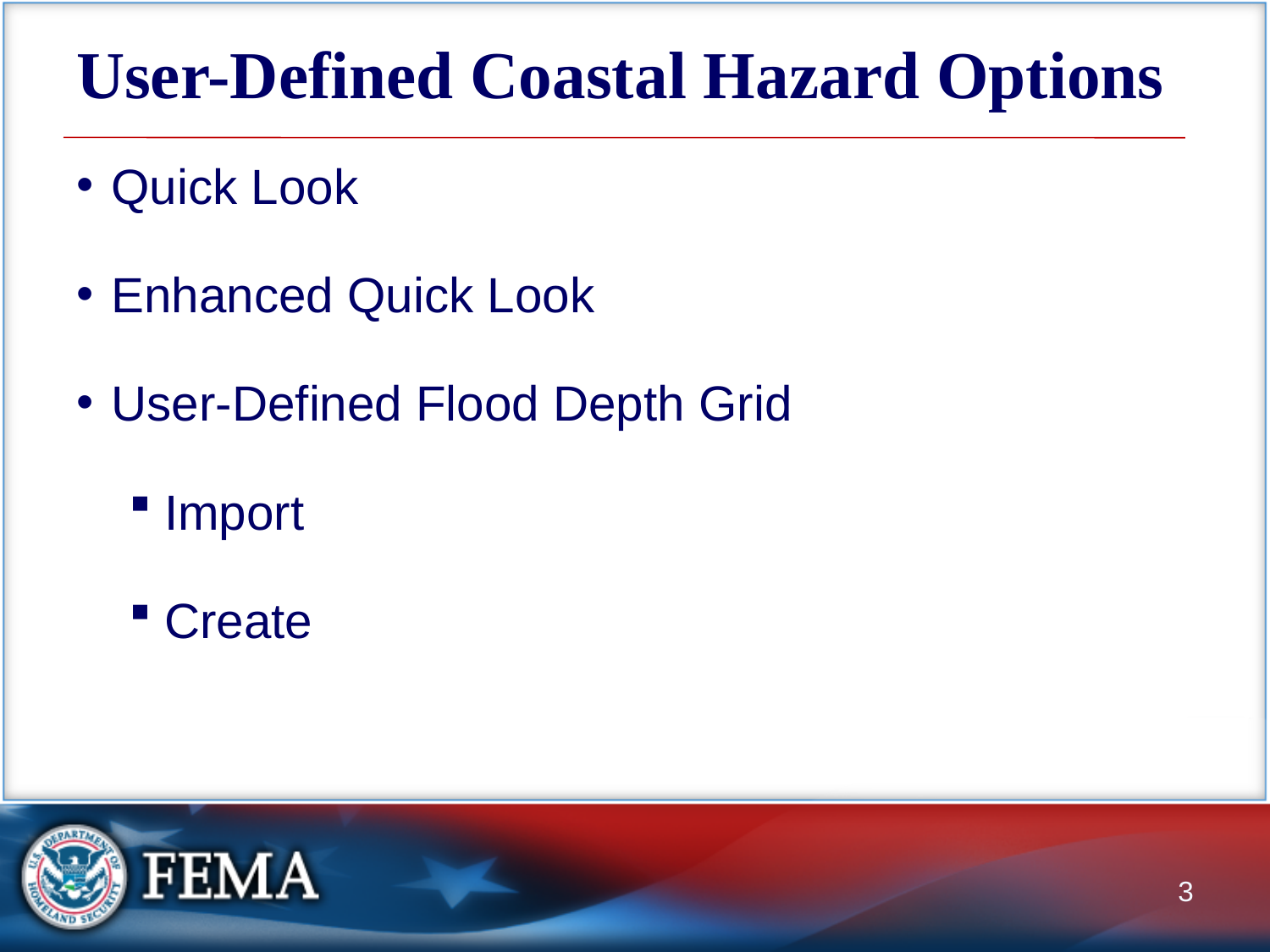

# User-Defined Coastal Hazard Options
Quick Look
Enhanced Quick Look
User-Defined Flood Depth Grid
Import
Create
3